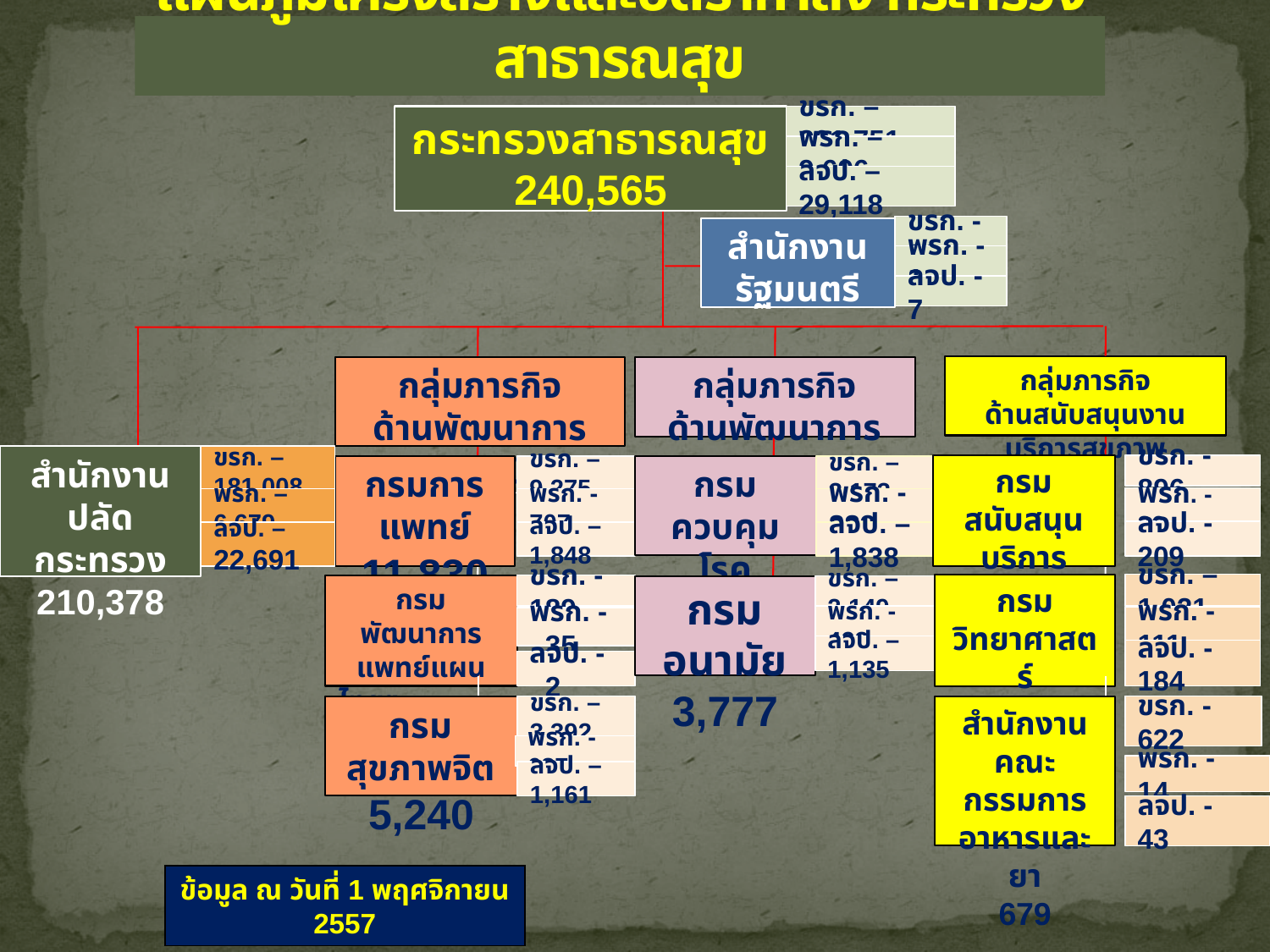

# แผนภูมิโครงสร้างและอัตรากำลัง กระทรวงสาธารณสุข
กระทรวงสาธารณสุข
240,565
ขรก. – 201,751
พรก. –    9,696
ลจป. –  29,118
ขรก. - 26
พรก. -  1
ลจป. -  7
สำนักงานรัฐมนตรี
กลุ่มภารกิจ
ด้านสนับสนุนงานบริการสุขภาพ
กลุ่มภารกิจ
ด้านพัฒนาการแพทย์
กลุ่มภารกิจ
ด้านพัฒนาการสาธารณสุข
สำนักงานปลัดกระทรวง
210,378
ขรก. – 181,008
พรก. –   6,679
ลจป. –  22,691
กรมสนับสนุน
บริการสุขภาพ
1,191
ขรก. -    896
พรก. -     86
ลจป. -   209
กรมการแพทย์
11,830
ขรก. – 9,275
พรก. -   707
ลจป. – 1,848
กรมควบคุมโรค
5,894
ขรก. –  3,173
พรก. -    883
ลจป. – 1,838
กรมวิทยาศาสตร์
การแพทย์
1,316
ขรก. –  1,021
พรก. -    111
ลจป. -    184
กรมพัฒนาการแพทย์แผนไทยฯ                   226
ขรก. -   189
พรก. -    35
ลจป. -     2
กรมอนามัย
3,777
ขรก. –  2,149
พรก. -    493
ลจป. – 1,135
ขรก. – 3,392
พรก. -   687
ลจป. – 1,161
กรมสุขภาพจิต
5,240
ขรก. -   622
พรก. -    14
ลจป. -    43
สำนักงานคณะกรรมการ
อาหารและยา
679
ข้อมูล ณ วันที่ 1 พฤศจิกายน 2557